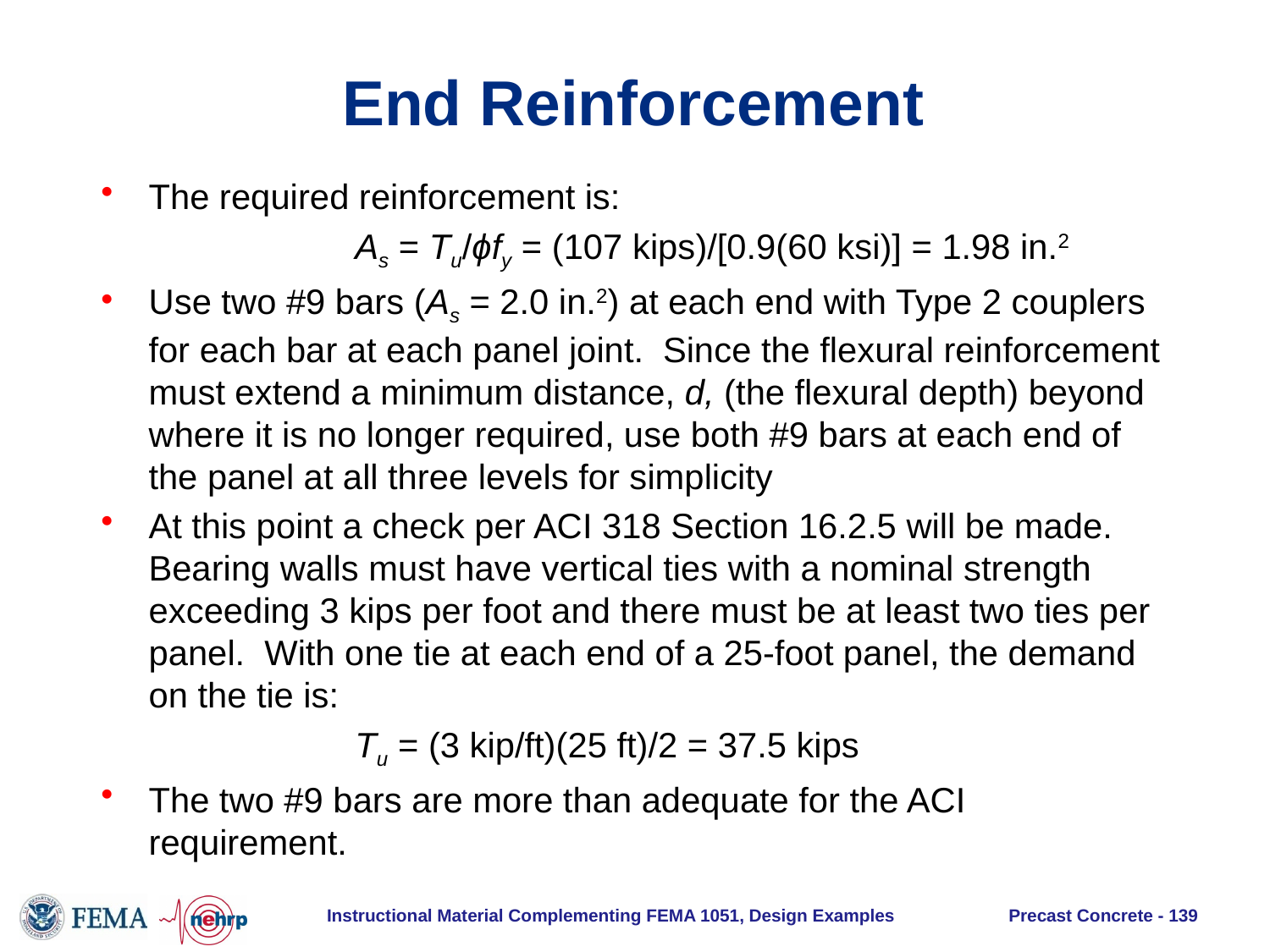

# End Reinforcement
The required reinforcement is:
 		As = Tu/ϕfy = (107 kips)/[0.9(60 ksi)] = 1.98 in.2
Use two #9 bars (As = 2.0 in.2) at each end with Type 2 couplers for each bar at each panel joint.  Since the flexural reinforcement must extend a minimum distance, d, (the flexural depth) beyond where it is no longer required, use both #9 bars at each end of the panel at all three levels for simplicity
At this point a check per ACI 318 Section 16.2.5 will be made.  Bearing walls must have vertical ties with a nominal strength exceeding 3 kips per foot and there must be at least two ties per panel.  With one tie at each end of a 25-foot panel, the demand on the tie is:
		Tu = (3 kip/ft)(25 ft)/2 = 37.5 kips
The two #9 bars are more than adequate for the ACI requirement.